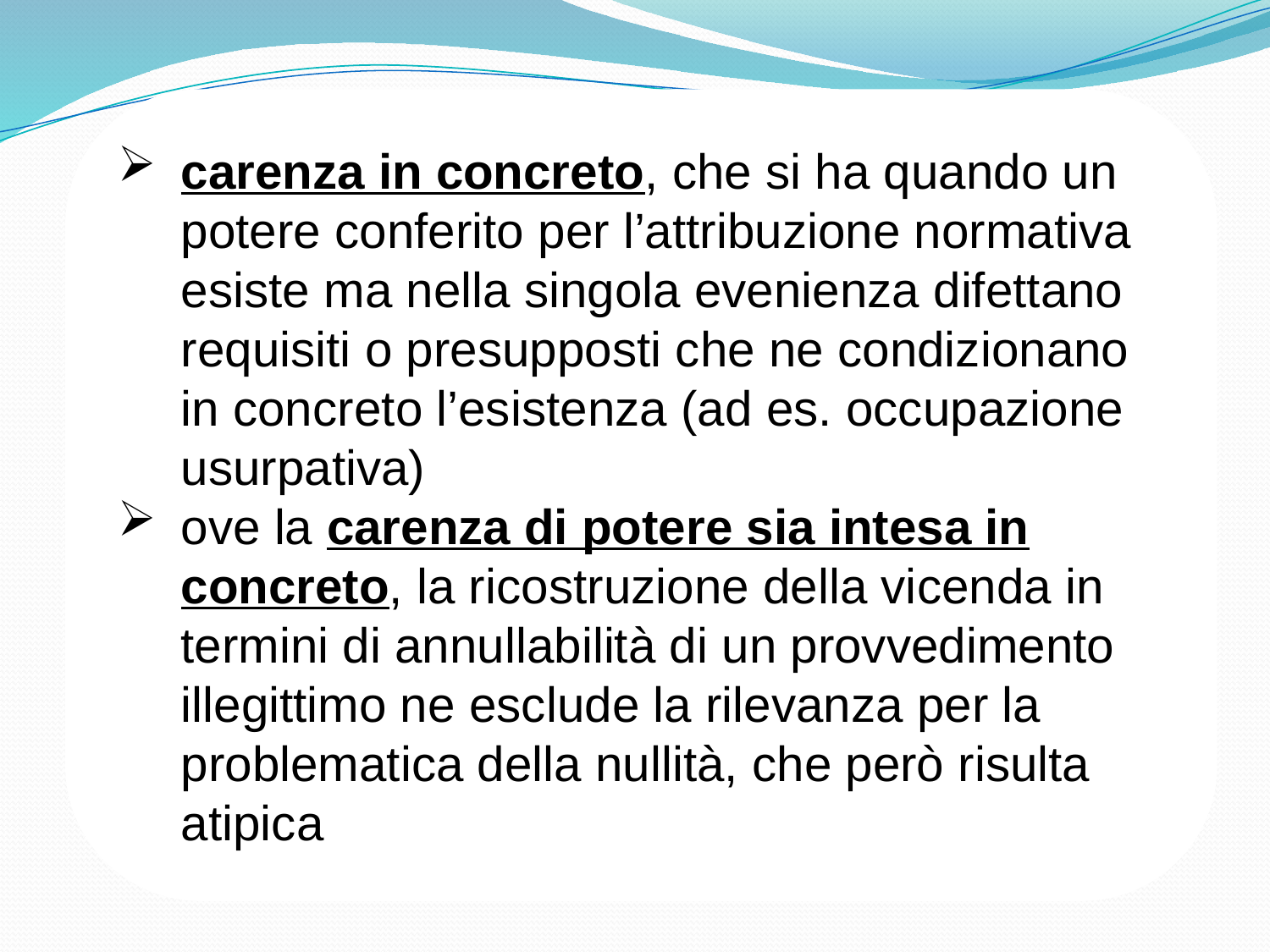

carenza in concreto, che si ha quando un potere conferito per l’attribuzione normativa esiste ma nella singola evenienza difettano requisiti o presupposti che ne condizionano in concreto l’esistenza (ad es. occupazione usurpativa)
ove la carenza di potere sia intesa in concreto, la ricostruzione della vicenda in termini di annullabilità di un provvedimento illegittimo ne esclude la rilevanza per la problematica della nullità, che però risulta atipica